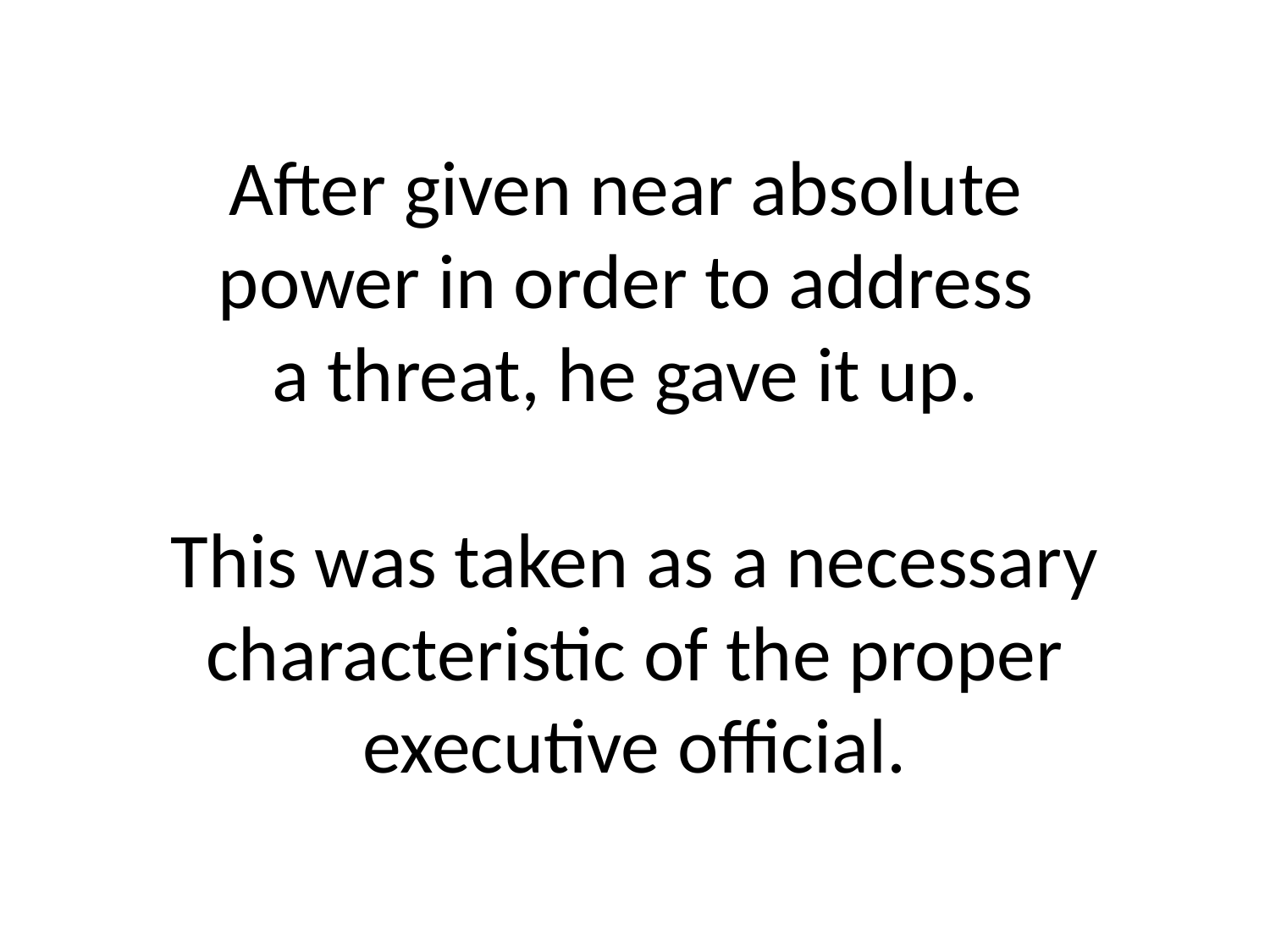

# After given near absolute power in order to address a threat, he gave it up. This was taken as a necessary characteristic of the proper executive official.